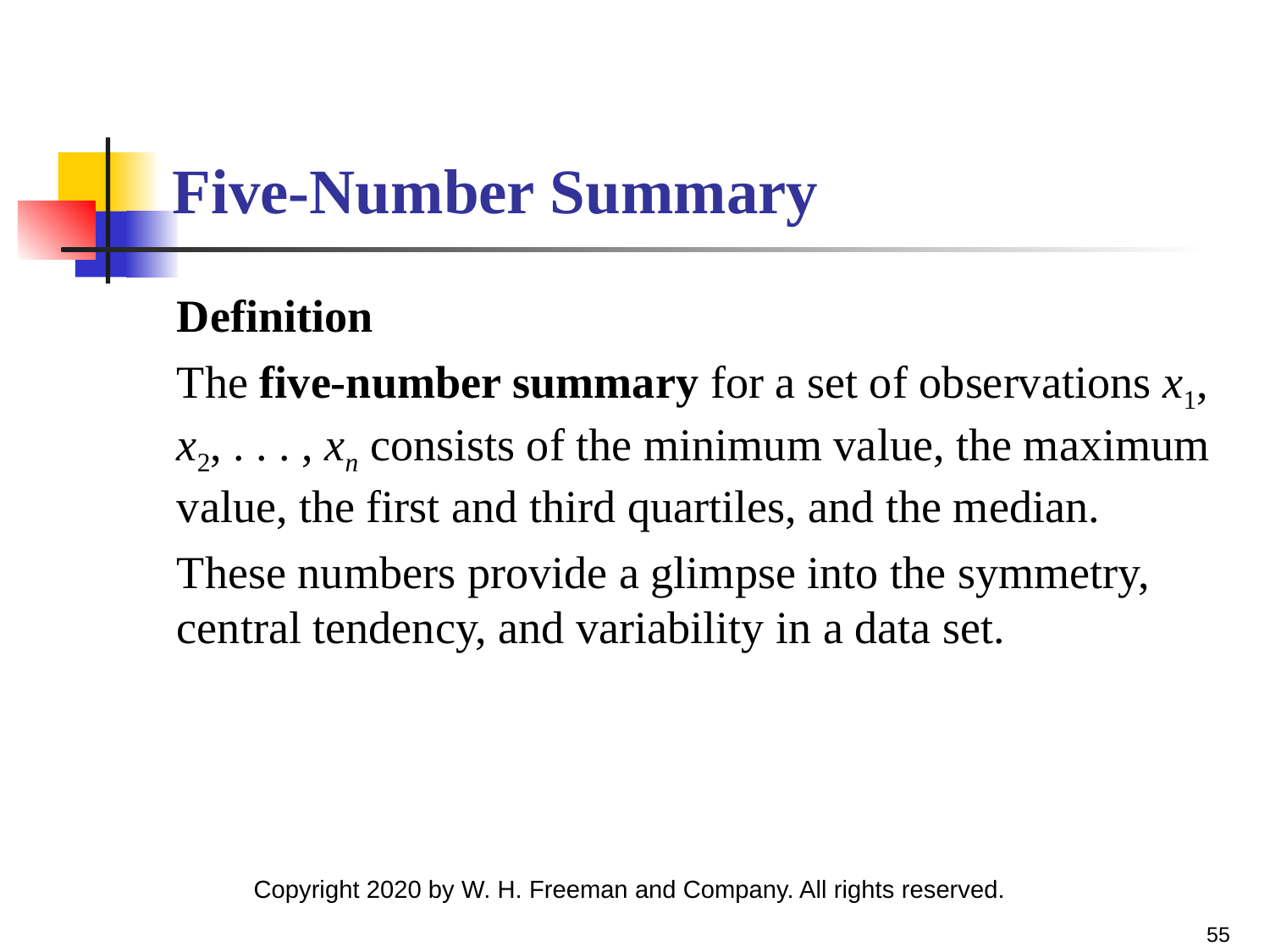

# Five-Number Summary
Definition
The five-number summary for a set of observations x1, x2, . . . , xn consists of the minimum value, the maximum value, the first and third quartiles, and the median.
These numbers provide a glimpse into the symmetry, central tendency, and variability in a data set.